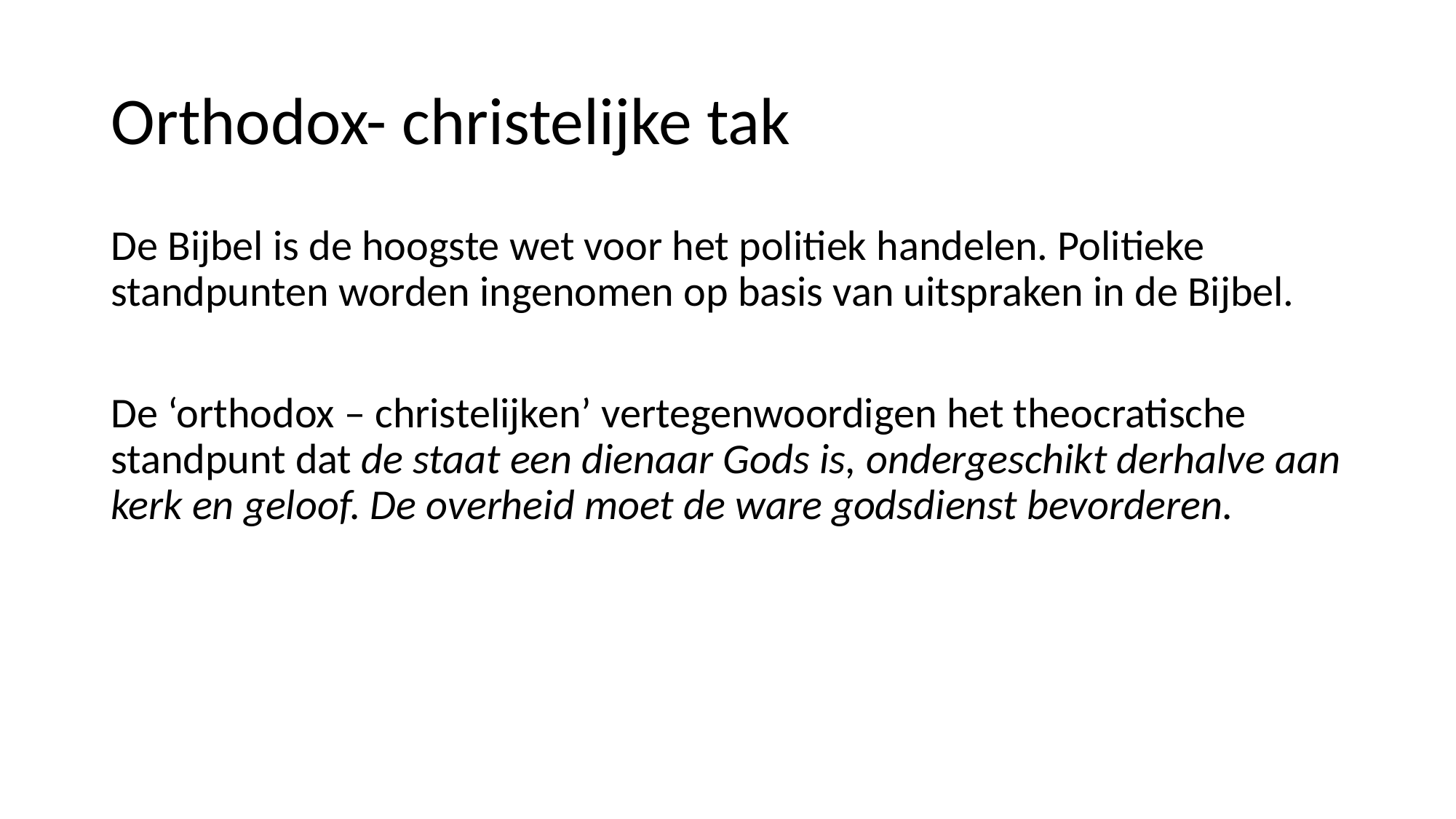

# Orthodox- christelijke tak
De Bijbel is de hoogste wet voor het politiek handelen. Politieke standpunten worden ingenomen op basis van uitspraken in de Bijbel.

De ‘orthodox – christelijken’ vertegenwoordigen het theocratische standpunt dat de staat een dienaar Gods is, ondergeschikt derhalve aan kerk en geloof. De overheid moet de ware godsdienst bevorderen.